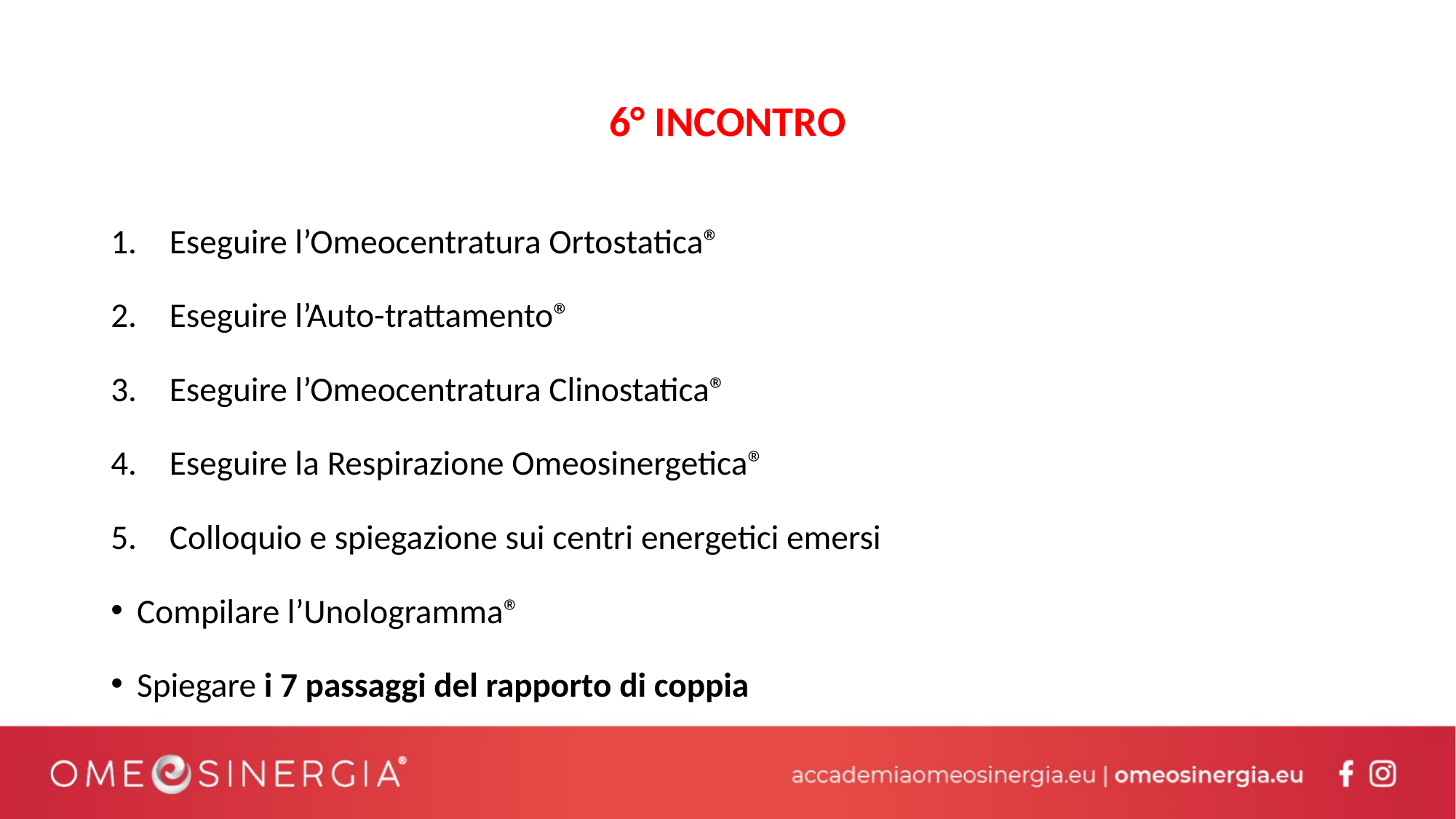

# 6° INCONTRO
Eseguire l’Omeocentratura Ortostatica®
Eseguire l’Auto-trattamento®
Eseguire l’Omeocentratura Clinostatica®
Eseguire la Respirazione Omeosinergetica®
Colloquio e spiegazione sui centri energetici emersi
Compilare l’Unologramma®
Spiegare i 7 passaggi del rapporto di coppia